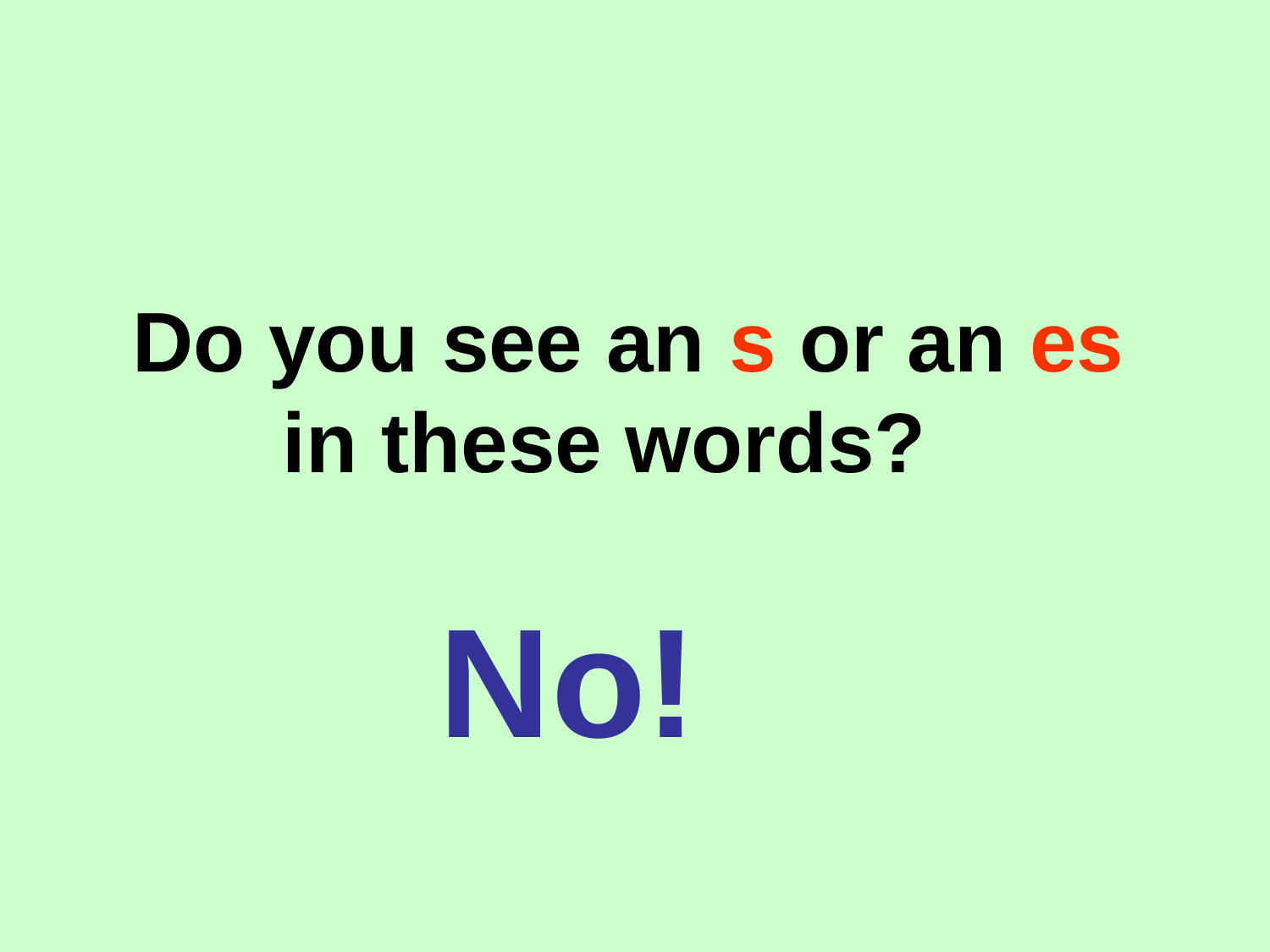

Do you see an s or an es in these words?
No!